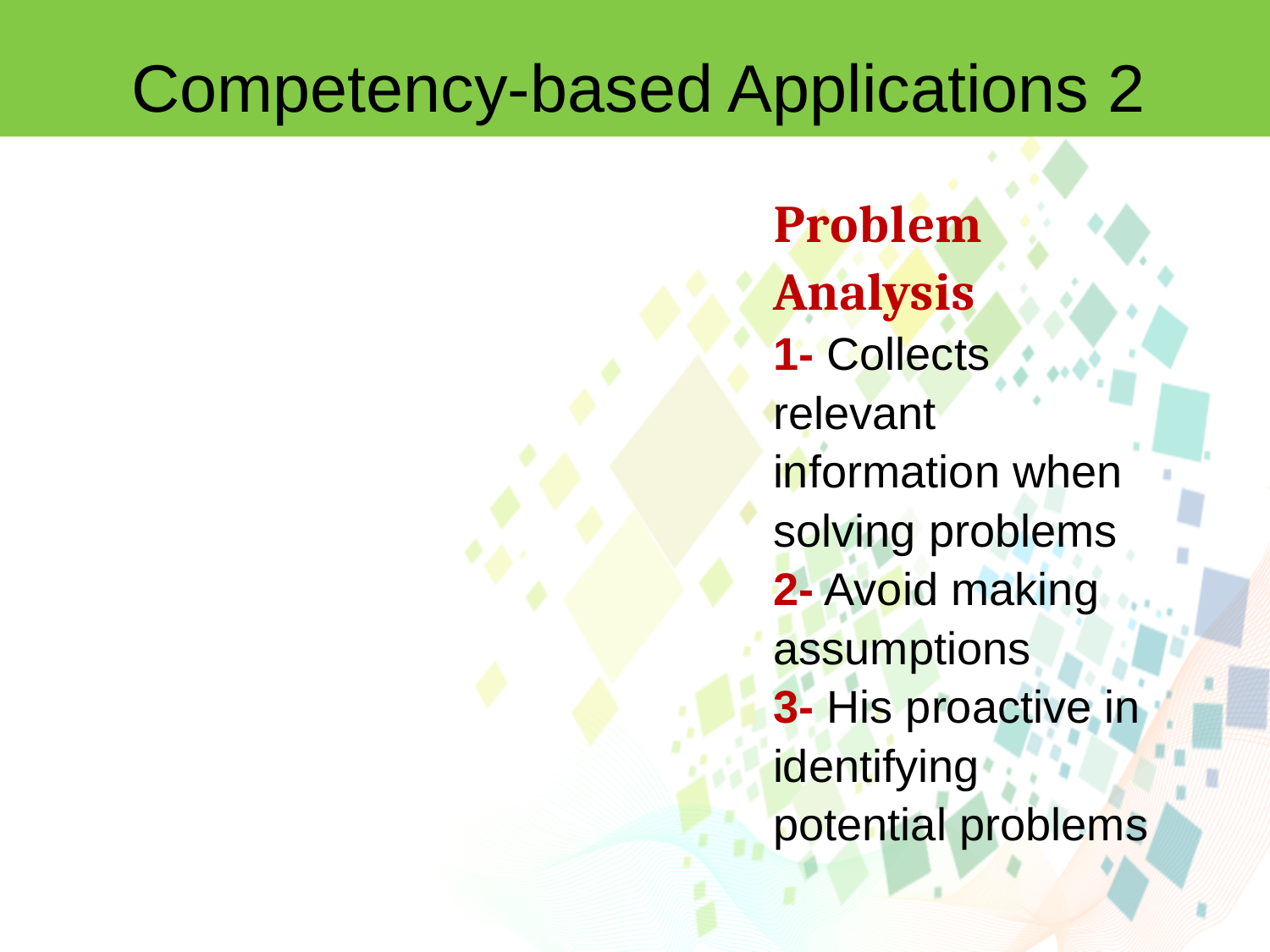

Competency-based Applications 2
Problem Analysis
1- Collects relevant information when solving problems
2- Avoid making assumptions
3- His proactive in identifying potential problems